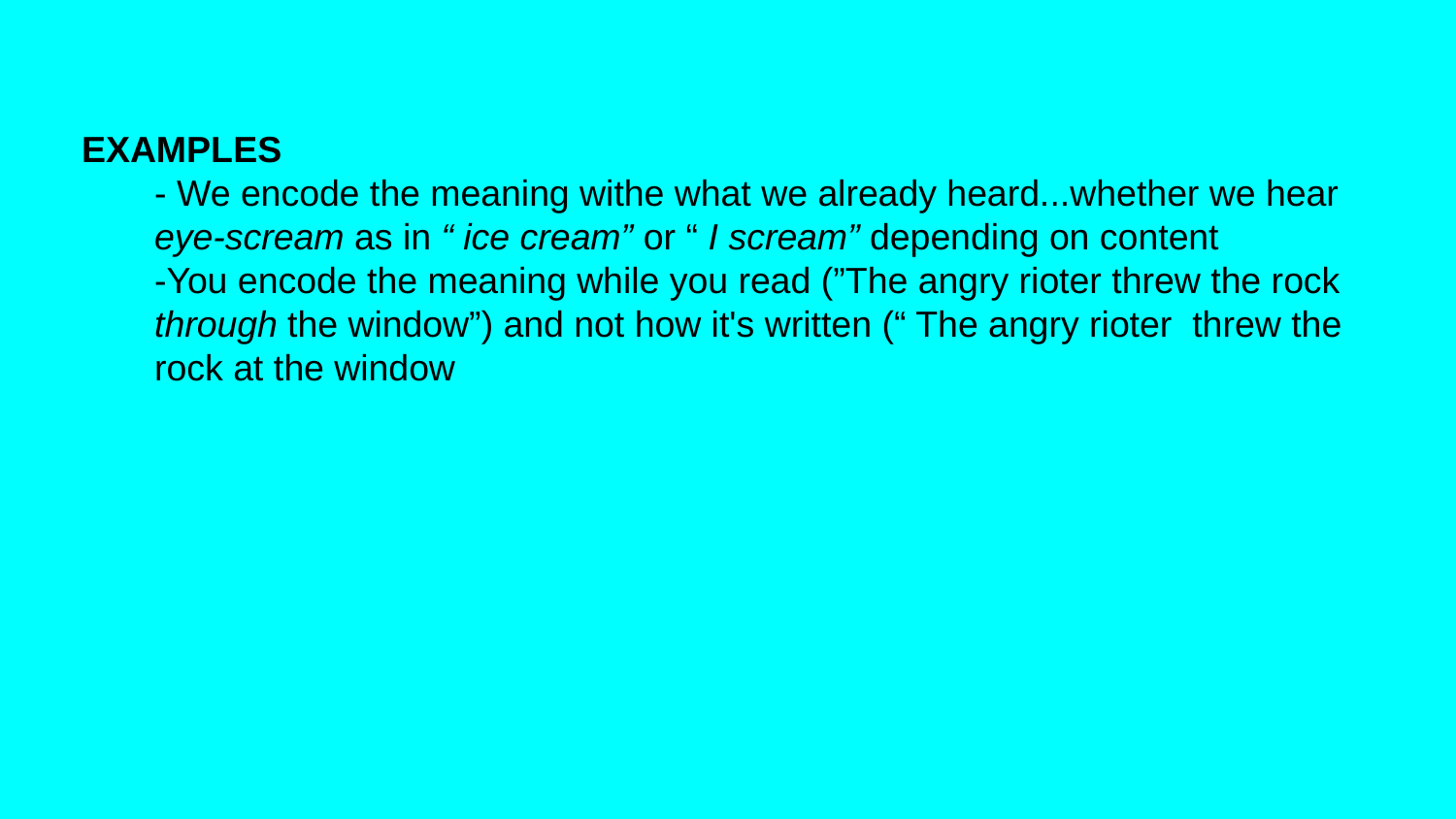

EXAMPLES
- We encode the meaning withe what we already heard...whether we hear eye-scream as in “ ice cream” or “ I scream” depending on content
-You encode the meaning while you read (”The angry rioter threw the rock through the window”) and not how it's written (“ The angry rioter  threw the rock at the window